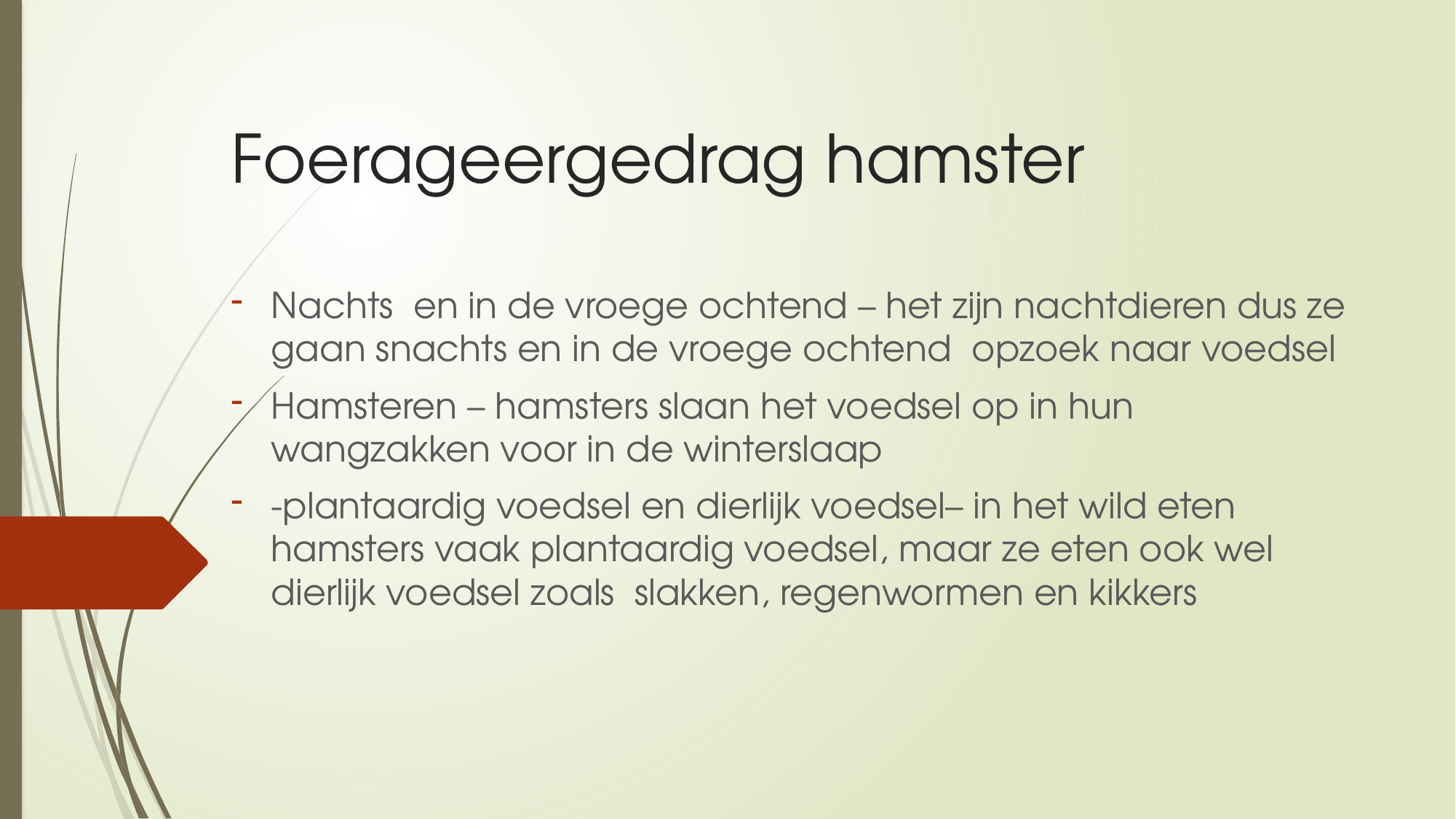

# Foerageergedrag hamster
Nachts  en in de vroege ochtend – het zijn nachtdieren dus ze gaan snachts en in de vroege ochtend  opzoek naar voedsel
Hamsteren – hamsters slaan het voedsel op in hun wangzakken voor in de winterslaap
-plantaardig voedsel en dierlijk voedsel– in het wild eten hamsters vaak plantaardig voedsel, maar ze eten ook wel dierlijk voedsel zoals  slakken, regenwormen en kikkers